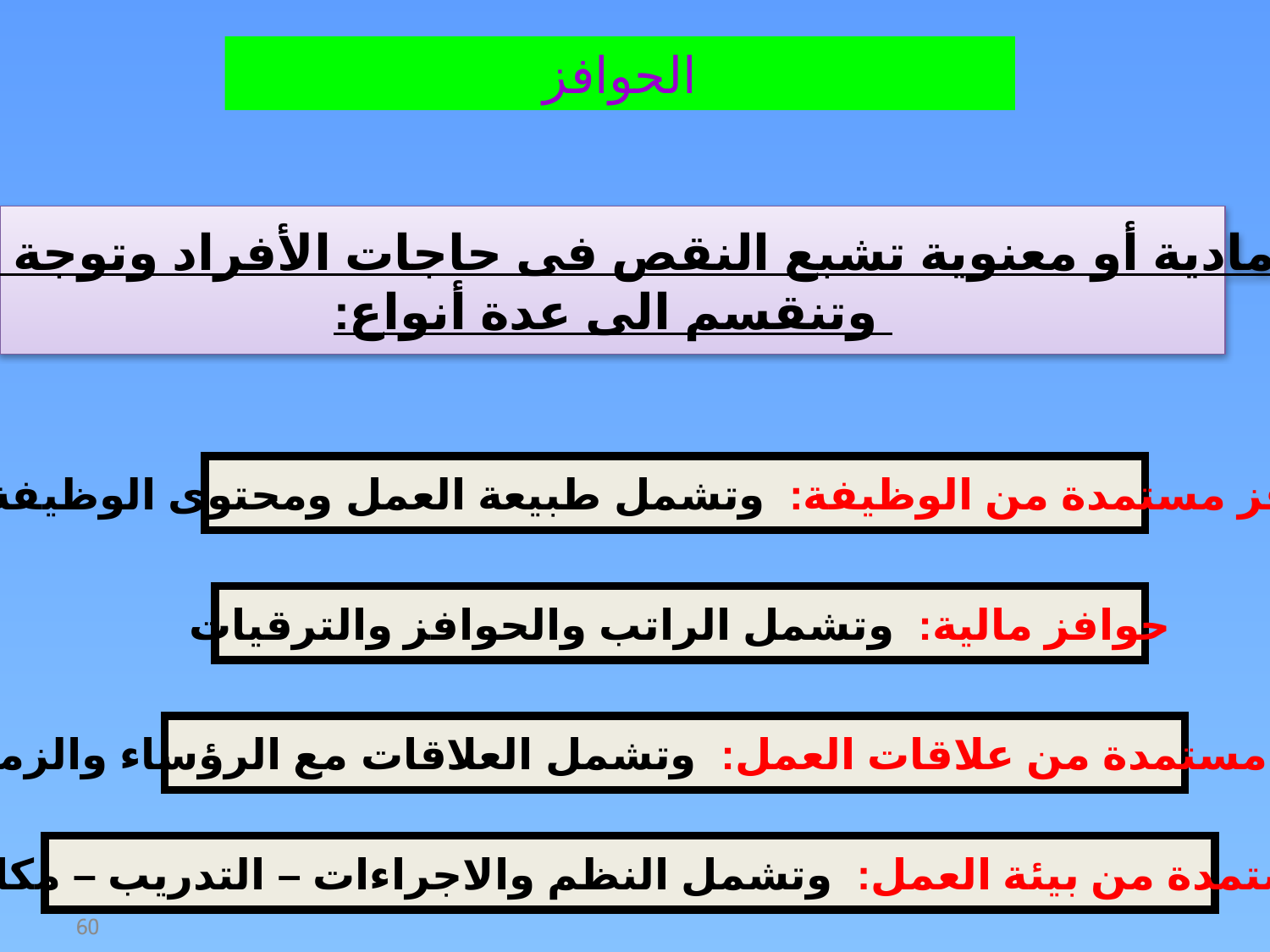

# الحوافز
منافع مادية أو معنوية تشبع النقص فى حاجات الأفراد وتوجة سلوكهم
 وتنقسم الى عدة أنواع:

حوافز مستمدة من الوظيفة:  وتشمل طبيعة العمل ومحتوى الوظيفة
حوافز مالية:  وتشمل الراتب والحوافز والترقيات
حوافز مستمدة من علاقات العمل:  وتشمل العلاقات مع الرؤساء والزملاء
حوافز مستمدة من بيئة العمل:  وتشمل النظم والاجراءات – التدريب – مكان العمل...
60